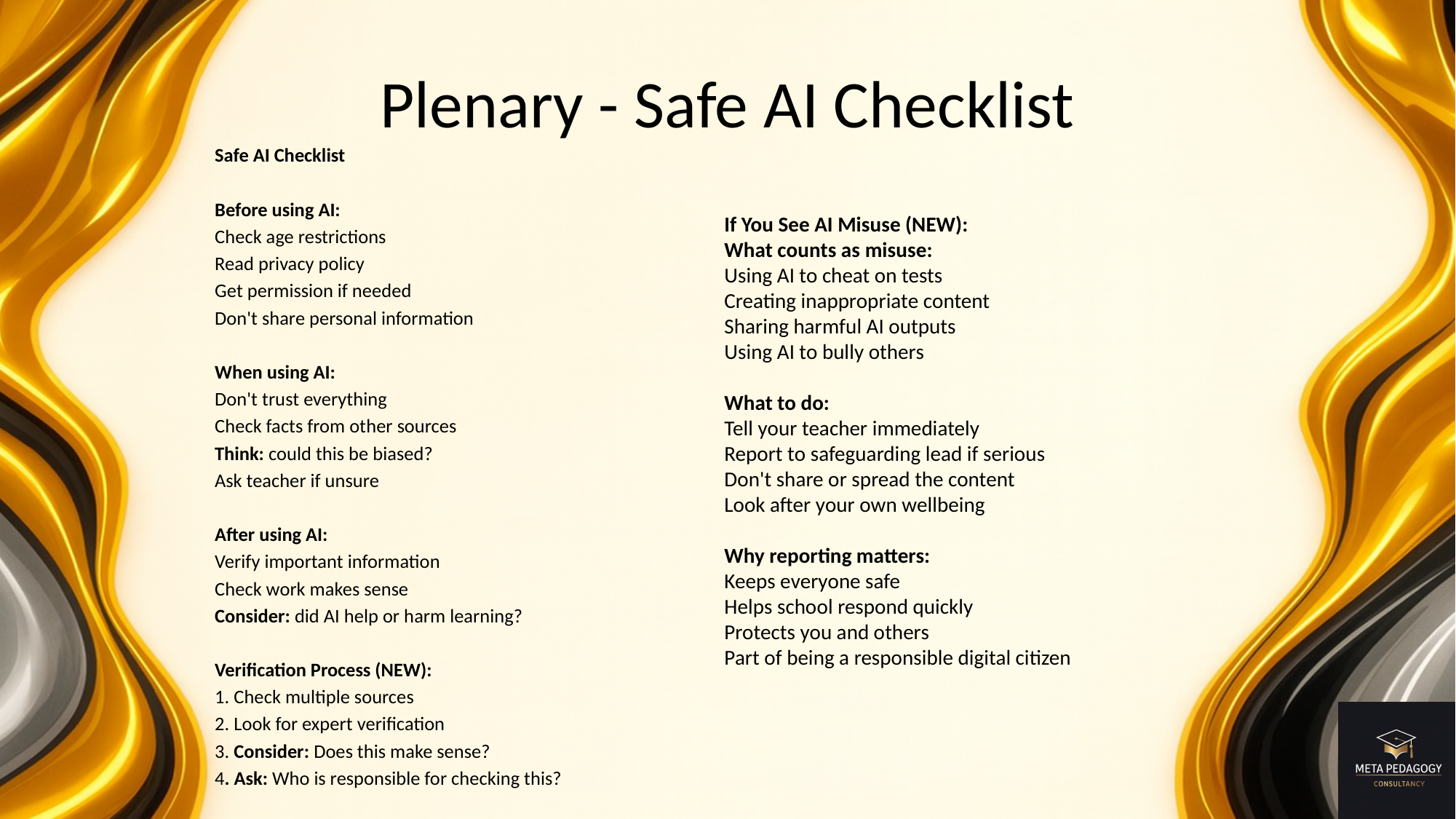

# Plenary - Safe AI Checklist
Safe AI Checklist

Before using AI:
Check age restrictions
Read privacy policy
Get permission if needed
Don't share personal information

When using AI:
Don't trust everything
Check facts from other sources
Think: could this be biased?
Ask teacher if unsure

After using AI:
Verify important information
Check work makes sense
Consider: did AI help or harm learning?

Verification Process (NEW):
1. Check multiple sources
2. Look for expert verification
3. Consider: Does this make sense?
4. Ask: Who is responsible for checking this?

If You See AI Misuse (NEW):
What counts as misuse:
Using AI to cheat on tests
Creating inappropriate content
Sharing harmful AI outputs
Using AI to bully others

What to do:
Tell your teacher immediately
Report to safeguarding lead if serious
Don't share or spread the content
Look after your own wellbeing

Why reporting matters:
Keeps everyone safe
Helps school respond quickly
Protects you and others
Part of being a responsible digital citizen